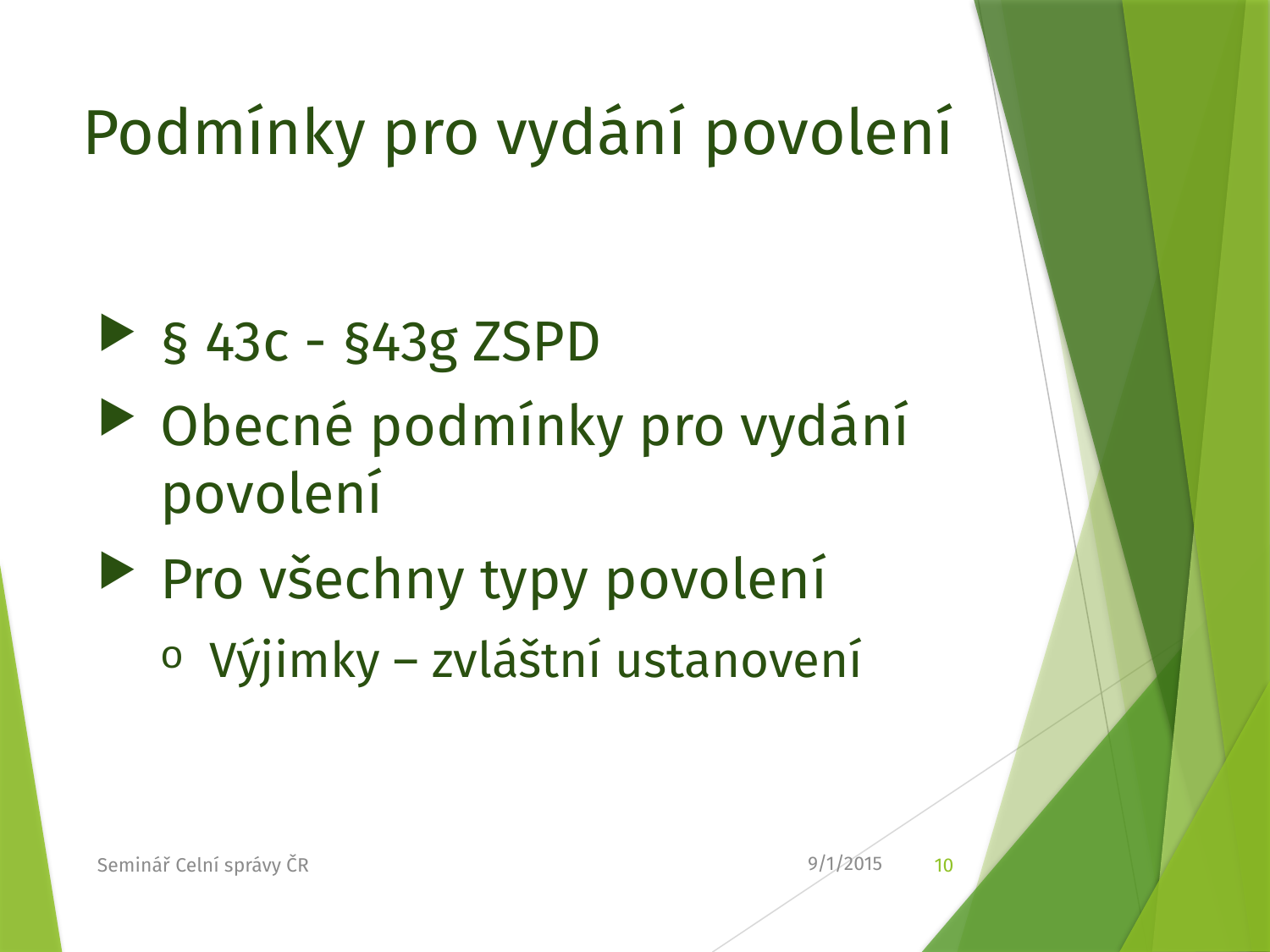

# Podmínky pro vydání povolení
§ 43c - §43g ZSPD
Obecné podmínky pro vydání povolení
Pro všechny typy povolení
Výjimky – zvláštní ustanovení

9/1/2015
Seminář Celní správy ČR
10